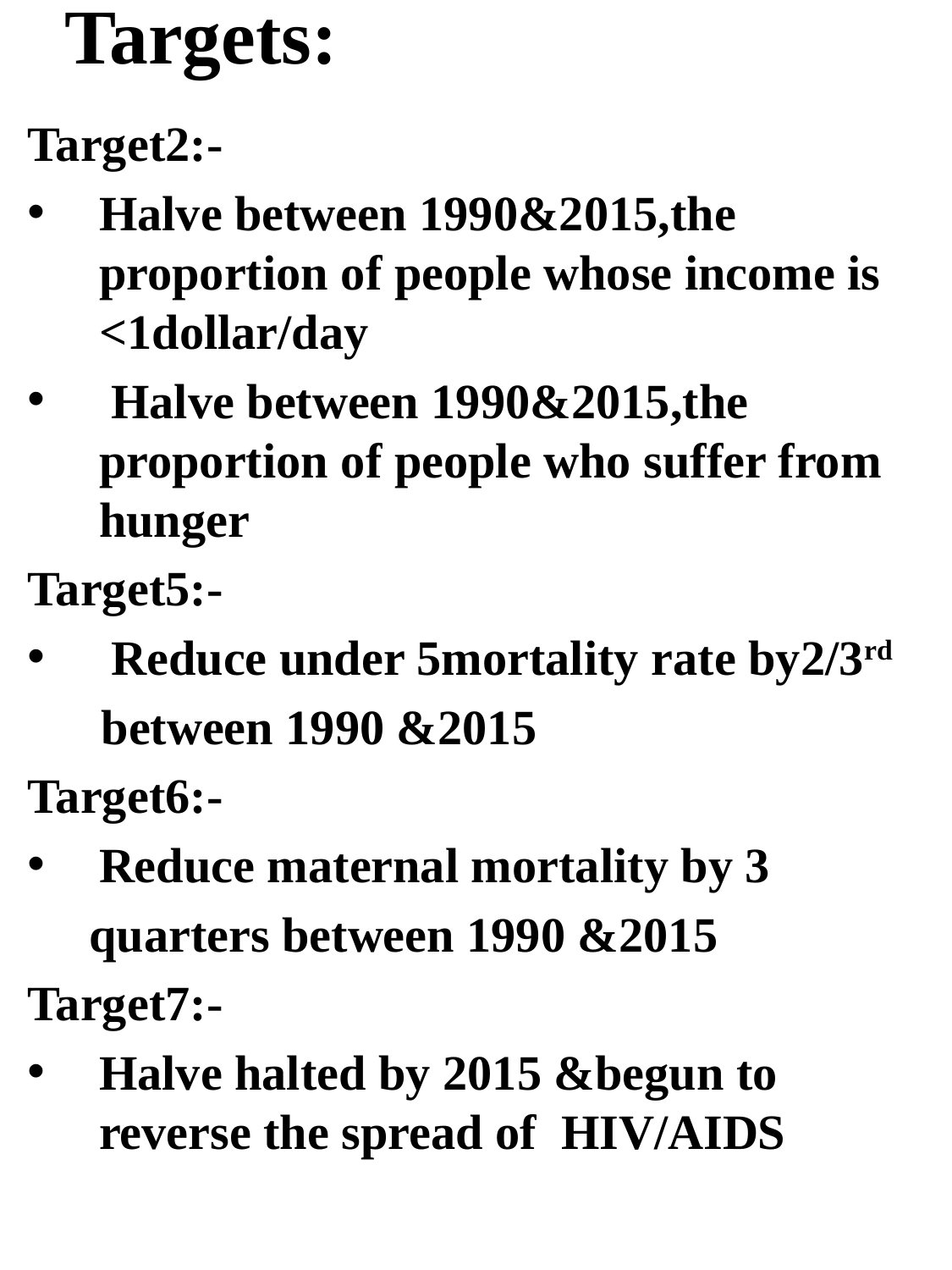

# Targets:
Target2:-
Halve between 1990&2015,the proportion of people whose income is  <1dollar/day
 Halve between 1990&2015,the proportion of people who suffer from hunger
Target5:-
 Reduce under 5mortality rate by2/3rd
      between 1990 &2015
Target6:-
Reduce maternal mortality by 3
     quarters between 1990 &2015
Target7:-
Halve halted by 2015 &begun to reverse the spread of  HIV/AIDS